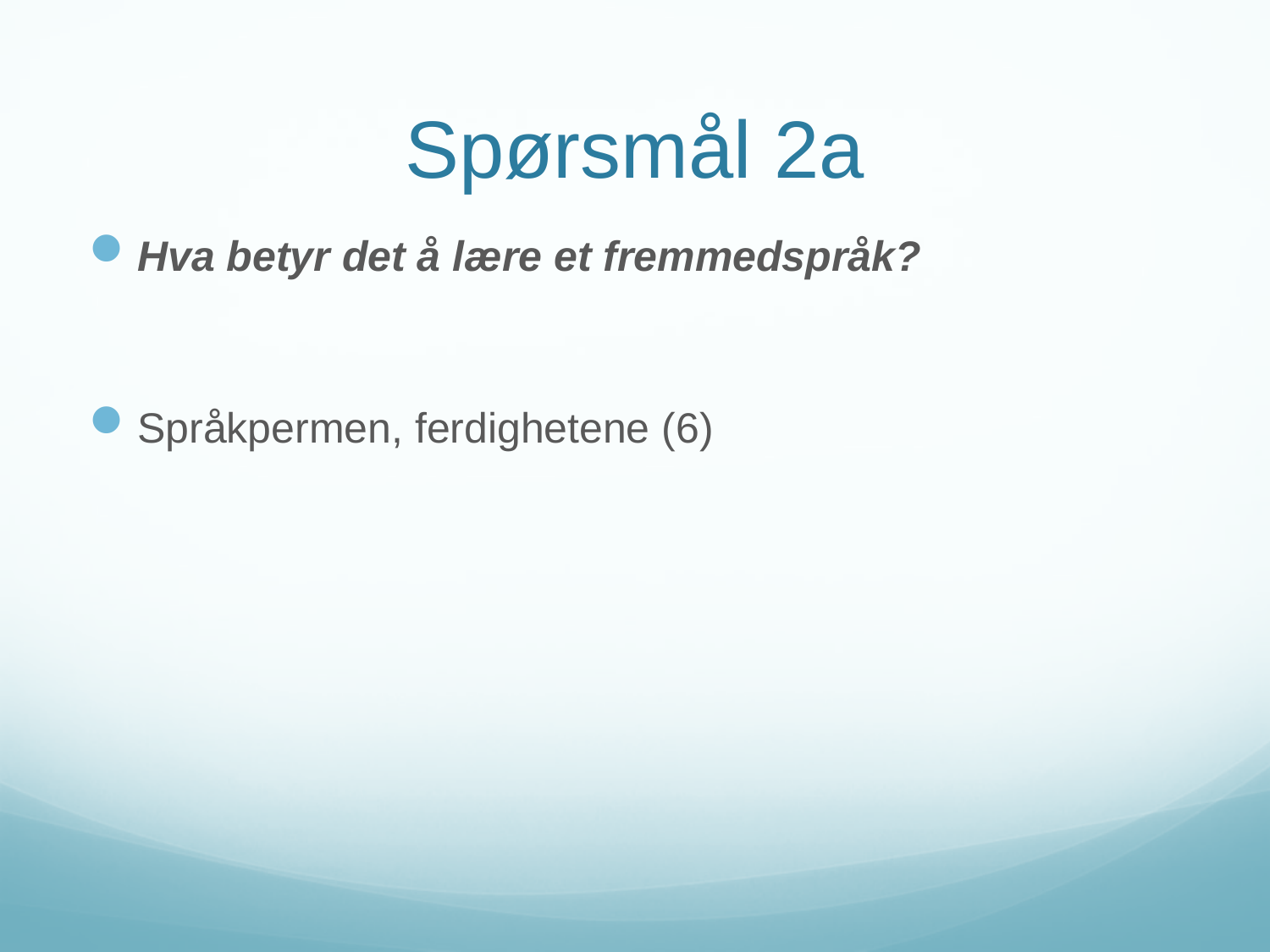

# Spørsmål 2a
Hva betyr det å lære et fremmedspråk?

Språkpermen, ferdighetene (6)